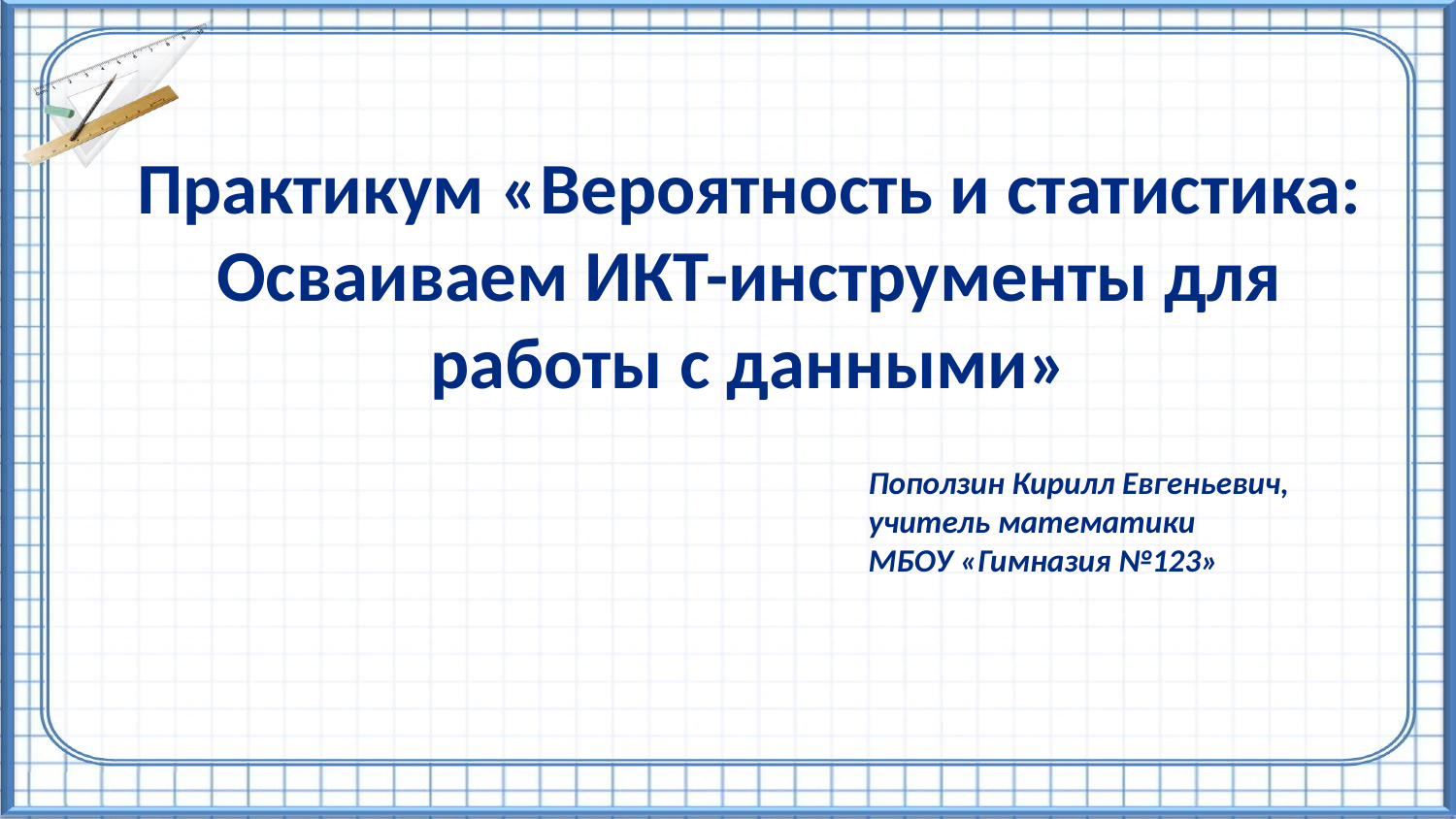

Практикум «Вероятность и статистика: Осваиваем ИКТ-инструменты для работы с данными»
Поползин Кирилл Евгеньевич, учитель математики
МБОУ «Гимназия №123»